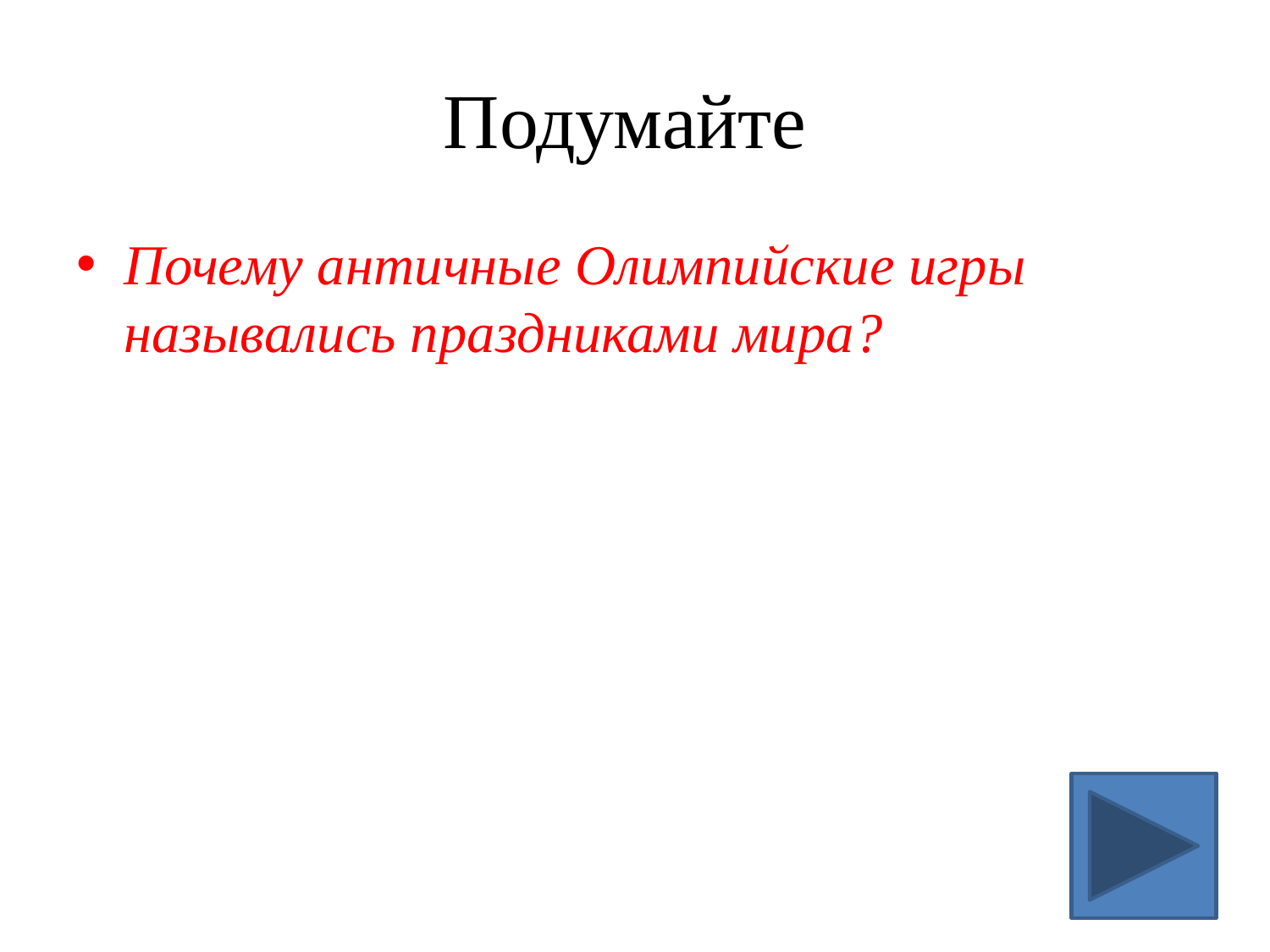

# Подумайте
Почему античные Олимпийские игры назывались праздниками мира?